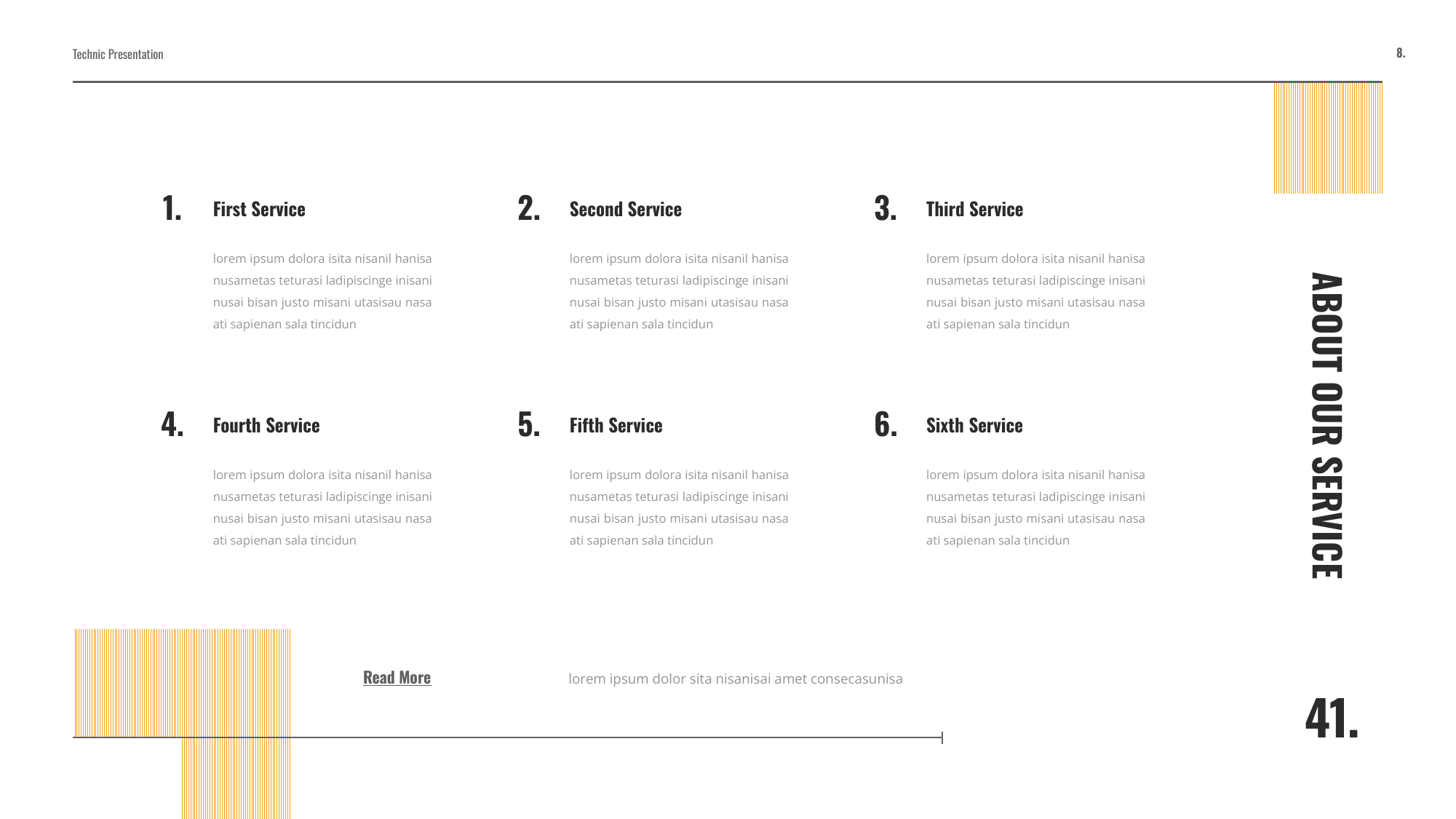

8.
Technic Presentation

1.
First Service
lorem ipsum dolora isita nisanil hanisa nusametas teturasi ladipiscinge inisani nusai bisan justo misani utasisau nasa ati sapienan sala tincidun
2.
Second Service
lorem ipsum dolora isita nisanil hanisa nusametas teturasi ladipiscinge inisani nusai bisan justo misani utasisau nasa ati sapienan sala tincidun
3.
Third Service
lorem ipsum dolora isita nisanil hanisa nusametas teturasi ladipiscinge inisani nusai bisan justo misani utasisau nasa ati sapienan sala tincidun
5.
Fifth Service
lorem ipsum dolora isita nisanil hanisa nusametas teturasi ladipiscinge inisani nusai bisan justo misani utasisau nasa ati sapienan sala tincidun
6.
Sixth Service
lorem ipsum dolora isita nisanil hanisa nusametas teturasi ladipiscinge inisani nusai bisan justo misani utasisau nasa ati sapienan sala tincidun
4.
Fourth Service
lorem ipsum dolora isita nisanil hanisa nusametas teturasi ladipiscinge inisani nusai bisan justo misani utasisau nasa ati sapienan sala tincidun
ABOUT OUR SERVICE

lorem ipsum dolor sita nisanisai amet consecasunisa
Read More
41.